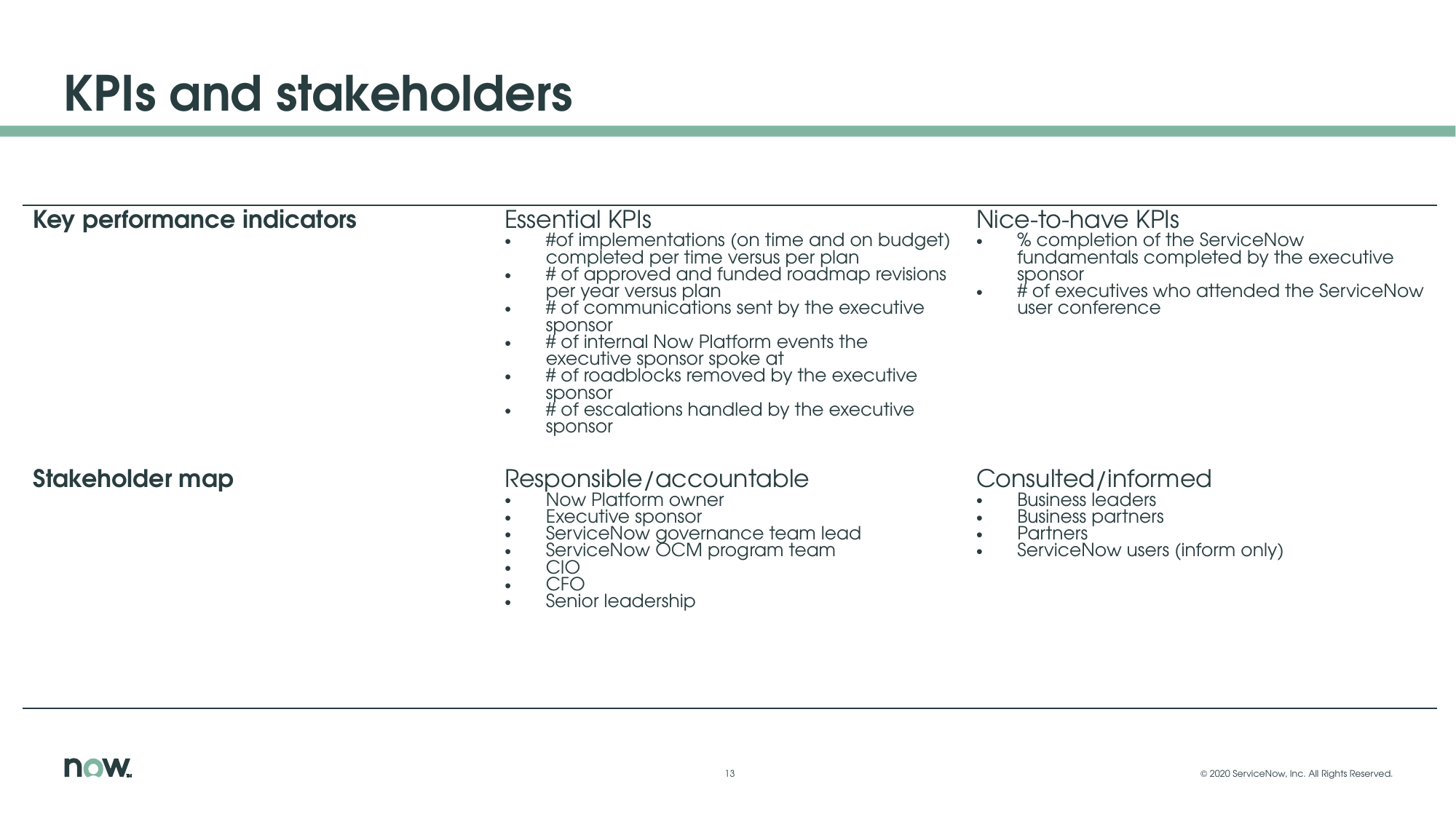

# KPIs and stakeholders

| Key performance indicators | Essential KPIs #of implementations (on time and on budget) completed per time versus per plan # of approved and funded roadmap revisions per year versus plan # of communications sent by the executive sponsor # of internal Now Platform events the executive sponsor spoke at # of roadblocks removed by the executive sponsor # of escalations handled by the executive sponsor | Nice-to-have KPIs % completion of the ServiceNow fundamentals completed by the executive sponsor # of executives who attended the ServiceNow user conference |
| --- | --- | --- |
| Stakeholder map | Responsible/accountable Now Platform owner Executive sponsor ServiceNow governance team lead ServiceNow OCM program team CIO CFO Senior leadership | Consulted/informed Business leaders Business partners Partners ServiceNow users (inform only) |